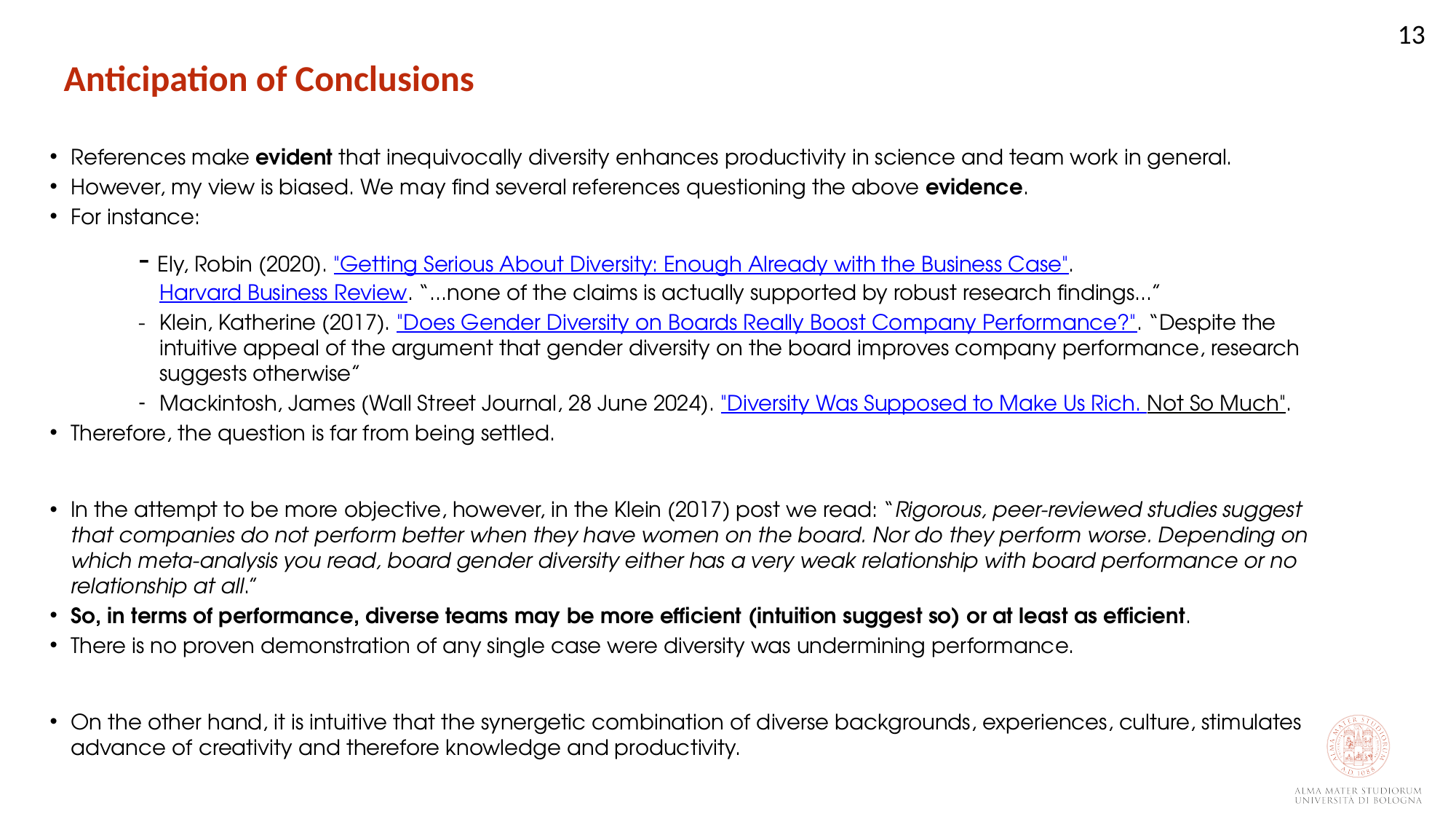

13
Anticipation of Conclusions

References make evident that inequivocally diversity enhances productivity in science and team work in general.
However, my view is biased. We may find several references questioning the above evidence.
For instance:
- Ely, Robin (2020). "Getting Serious About Diversity: Enough Already with the Business Case". Harvard Business Review. “...none of the claims is actually supported by robust research findings...”
-	Klein, Katherine (2017). "Does Gender Diversity on Boards Really Boost Company Performance?". “Despite the intuitive appeal of the argument that gender diversity on the board improves company performance, research suggests otherwise”
Mackintosh, James (Wall Street Journal, 28 June 2024). "Diversity Was Supposed to Make Us Rich. Not So Much".
Therefore, the question is far from being settled.

In the attempt to be more objective, however, in the Klein (2017) post we read: “Rigorous, peer-reviewed studies suggest that companies do not perform better when they have women on the board. Nor do they perform worse. Depending on which meta-analysis you read, board gender diversity either has a very weak relationship with board performance or no relationship at all.”
So, in terms of performance, diverse teams may be more efficient (intuition suggest so) or at least as efficient.
There is no proven demonstration of any single case were diversity was undermining performance.

On the other hand, it is intuitive that the synergetic combination of diverse backgrounds, experiences, culture, stimulates advance of creativity and therefore knowledge and productivity.